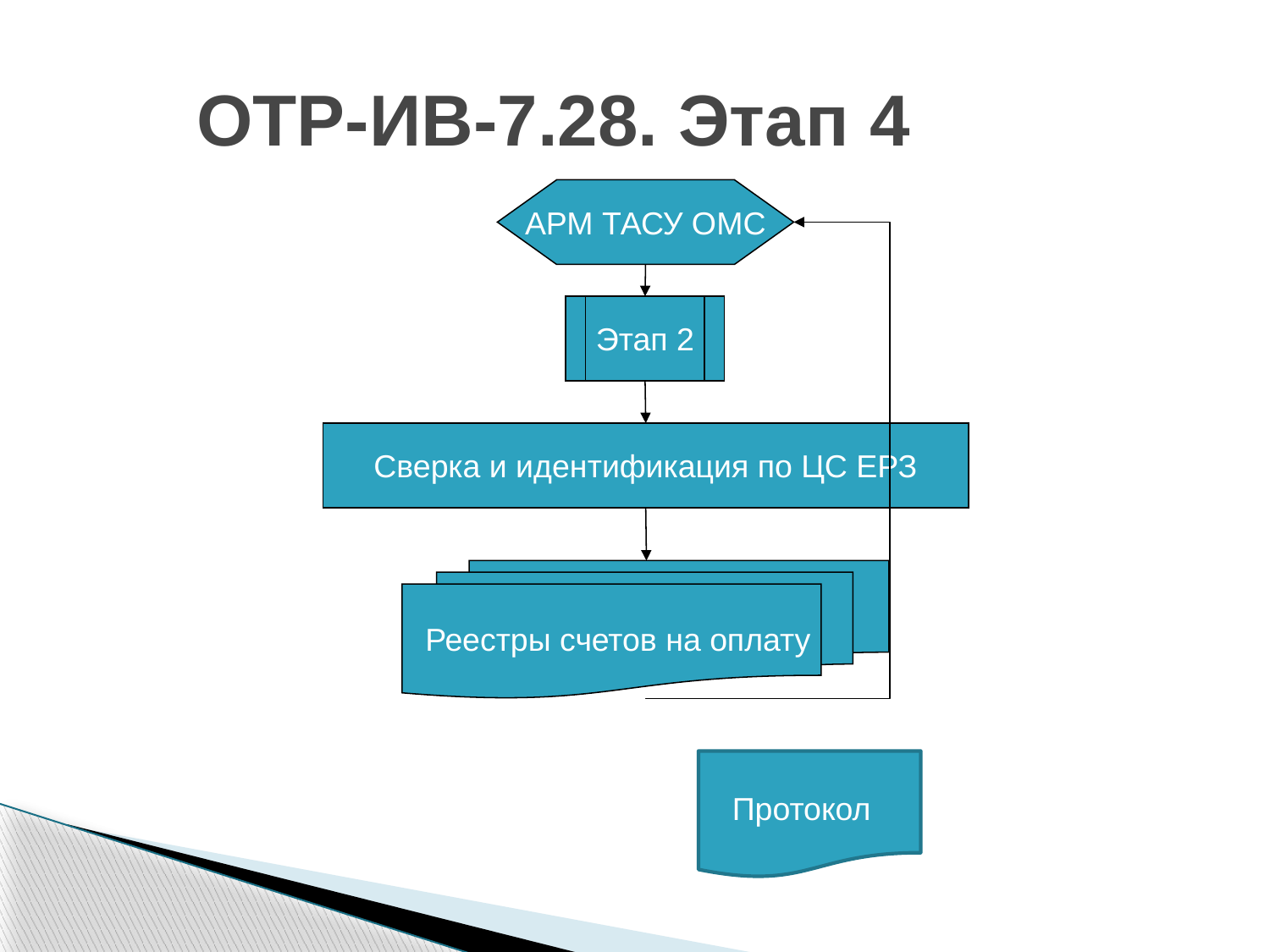

# ОТР-ИВ-7.28. Этап 4
АРМ ТАСУ ОМС
Этап 2
Сверка и идентификация по ЦС ЕРЗ

Реестры счетов на оплату

Протокол